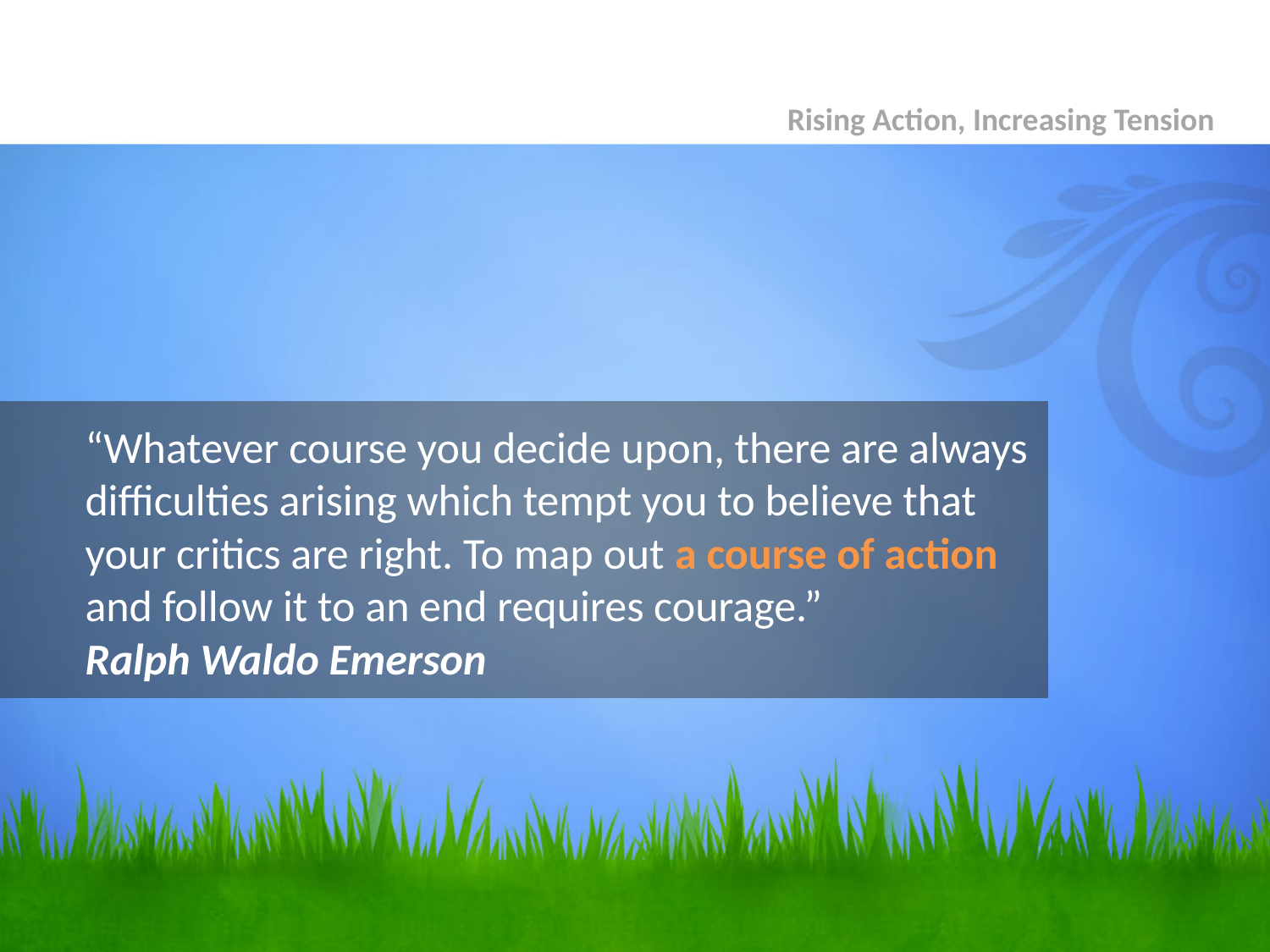

Rising Action, Increasing Tension
# “Whatever course you decide upon, there are always difficulties arising which tempt you to believe that your critics are right. To map out a course of action and follow it to an end requires courage.” Ralph Waldo Emerson